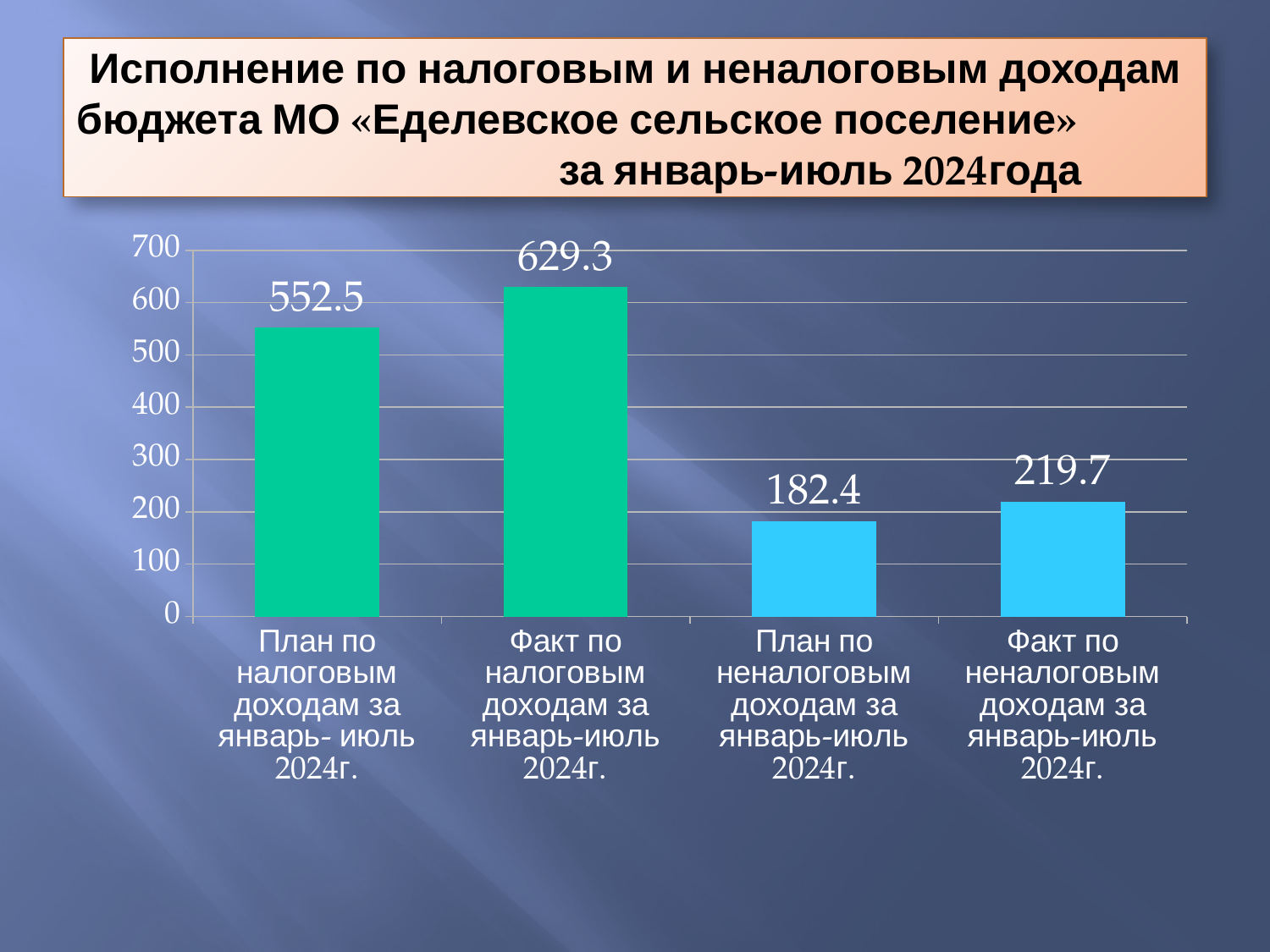

# Исполнение по налоговым и неналоговым доходам бюджета МО «Еделевское сельское поселение»                                               за январь-июль 2024года

### Chart

| Category | Столбец1 |
|---|---|
| План по налоговым доходам за январь- июль 2024г. | 552.5 |
| Факт по налоговым доходам за январь-июль 2024г. | 629.3 |
| План по неналоговым доходам за январь-июль 2024г. | 182.4 |
| Факт по неналоговым доходам за январь-июль 2024г. | 219.7 |